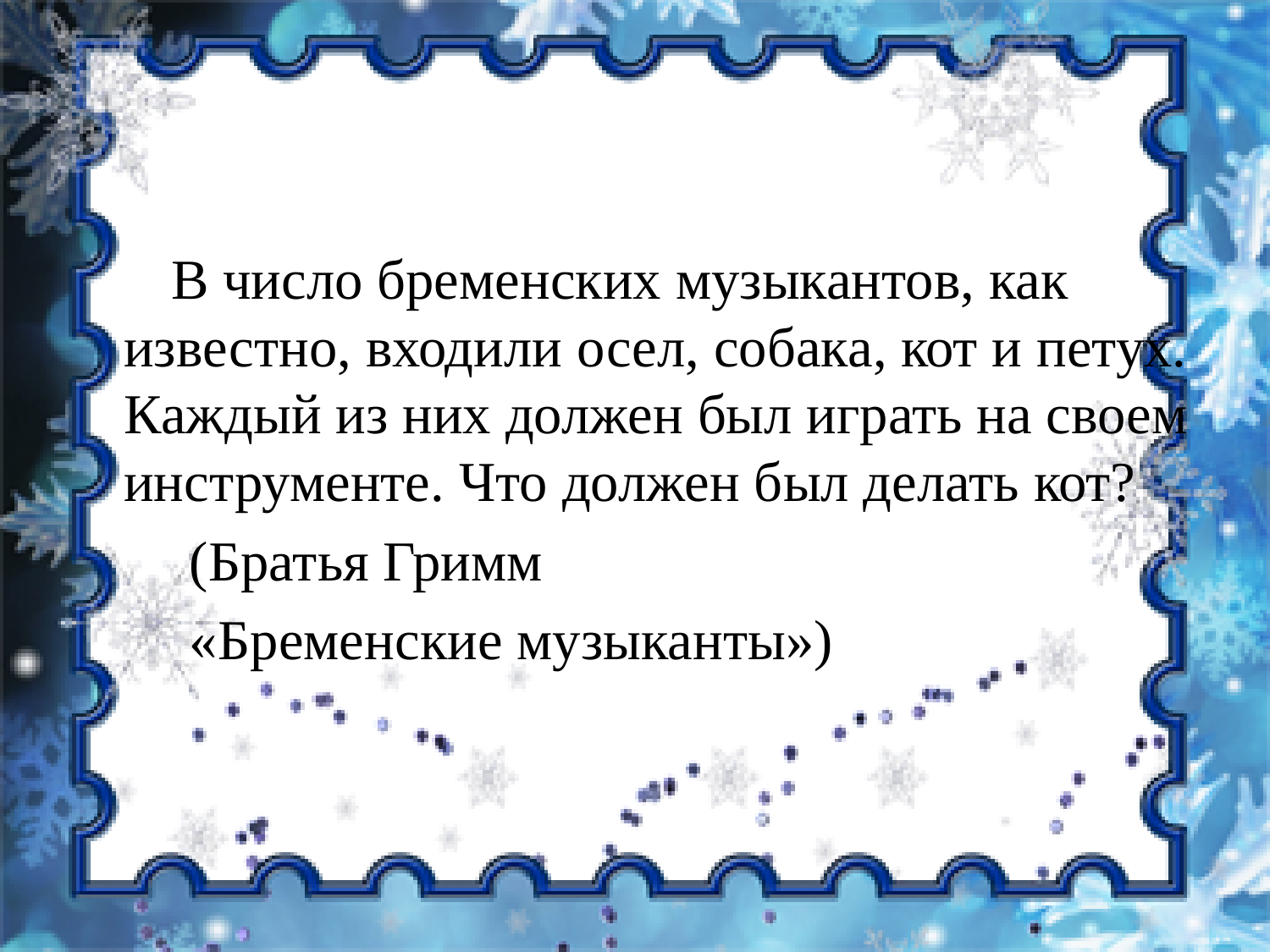

В число бременских музыкантов, как известно, входили осел, собака, кот и петух. Каждый из них должен был играть на своем инструменте. Что должен был делать кот?
        (Братья Гримм
        «Бременские музыканты»)